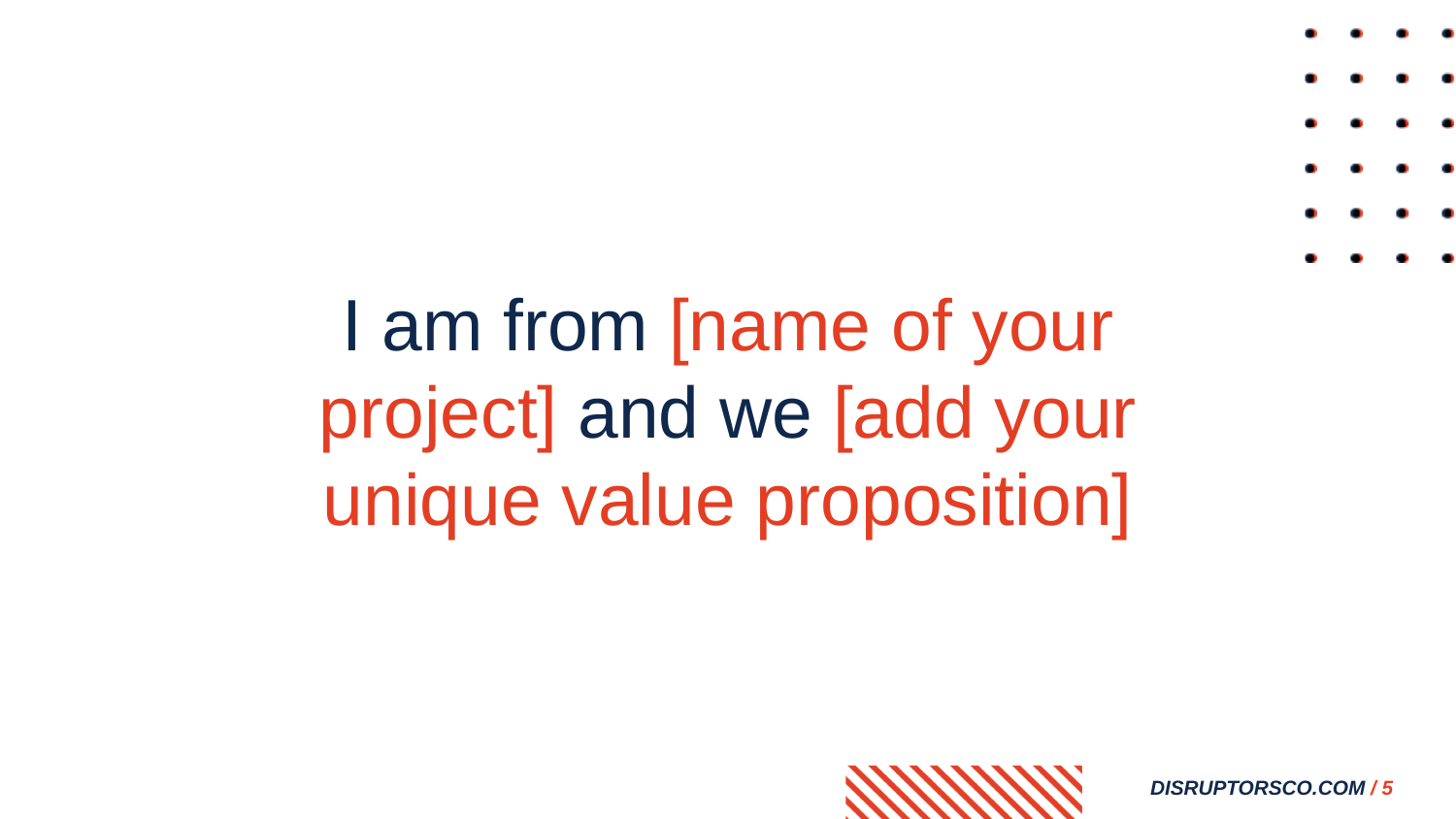

I am from [name of your project] and we [add your unique value proposition]